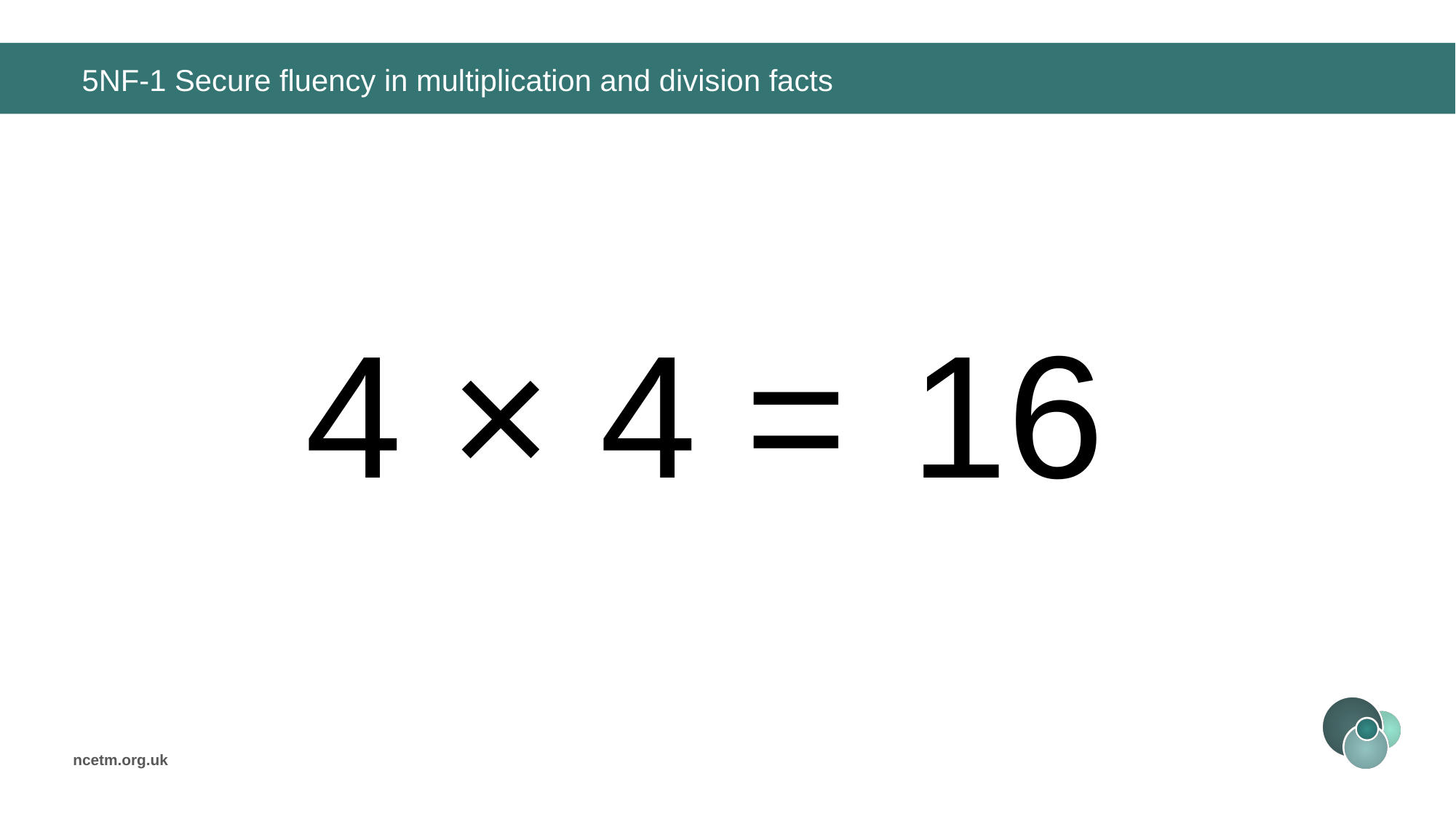

# 5NF-1 Secure fluency in multiplication and division facts
4 × 4 =
16